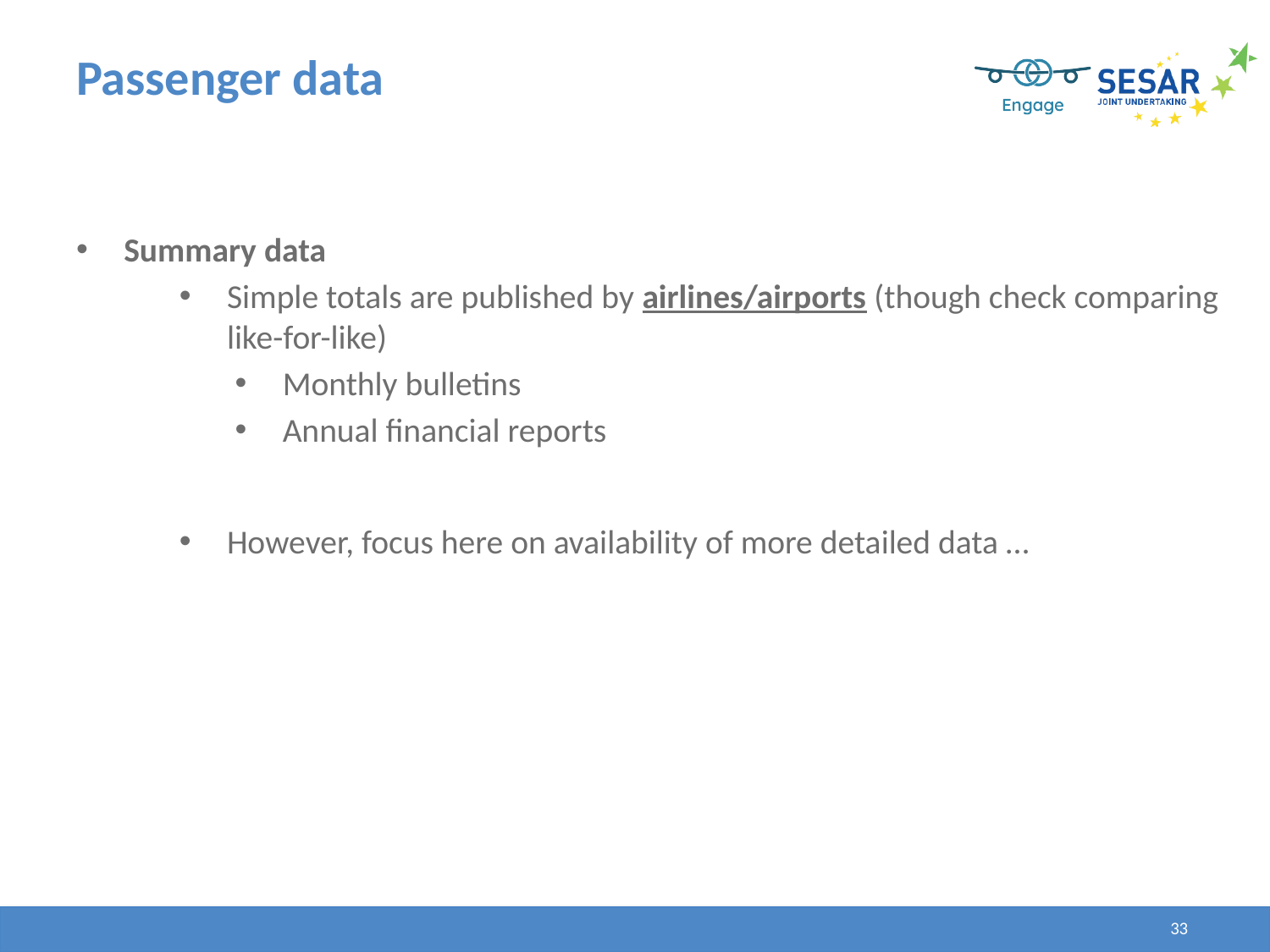

# Passenger data
Summary data
Simple totals are published by airlines/airports (though check comparing like-for-like)
Monthly bulletins
Annual financial reports

However, focus here on availability of more detailed data …

33